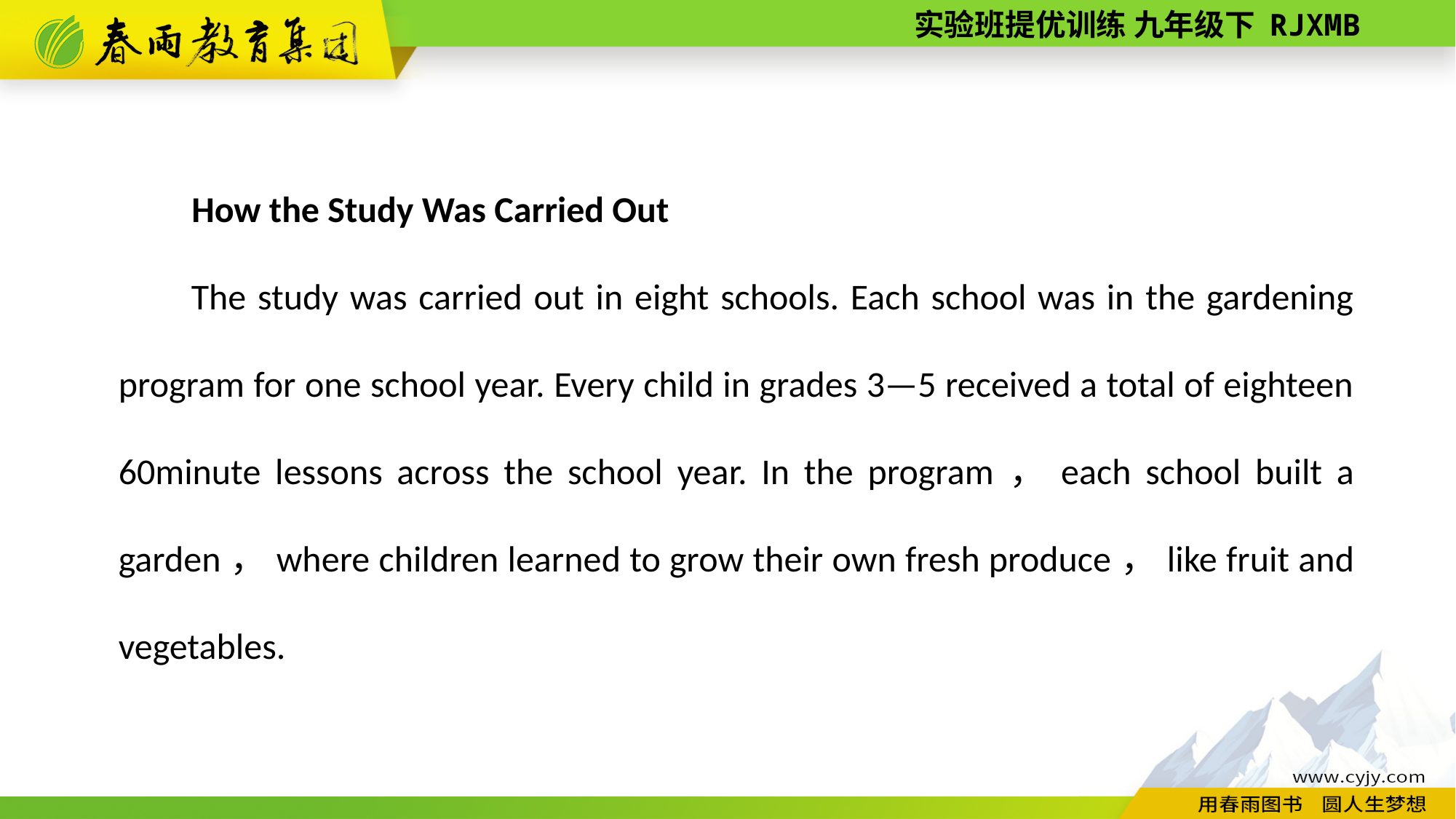

How the Study Was Carried Out
The study was carried out in eight schools. Each school was in the gardening program for one school year. Every child in grades 3—5 received a total of eighteen 60­minute lessons across the school year. In the program，each school built a garden，where children learned to grow their own fresh produce，like fruit and vegetables.